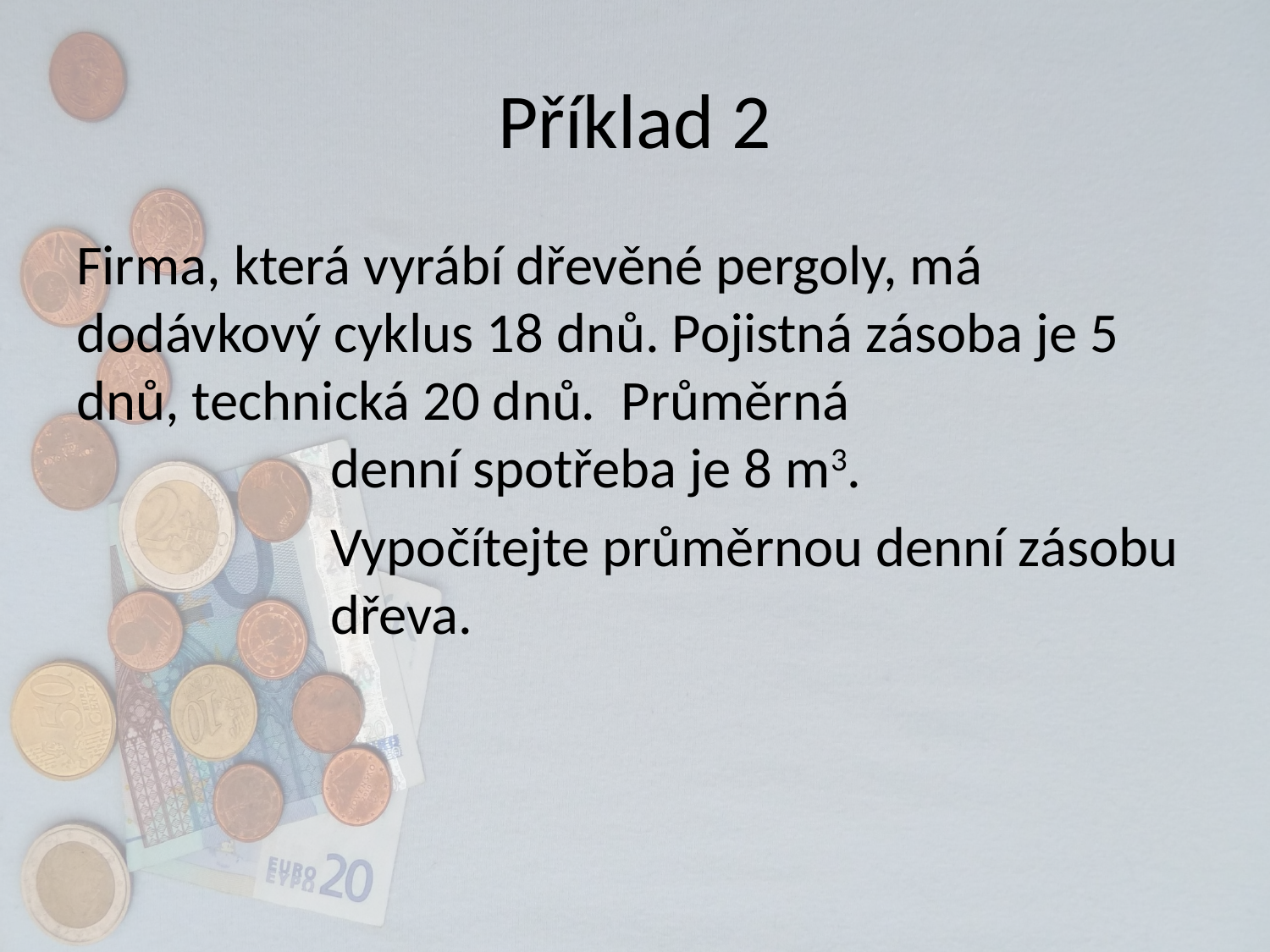

# Příklad 2
Firma, která vyrábí dřevěné pergoly, má dodávkový cyklus 18 dnů. Pojistná zásoba je 5 dnů, technická 20 dnů.  Průměrná 				denní spotřeba je 8 m3.
		Vypočítejte průměrnou denní zásobu 		dřeva.